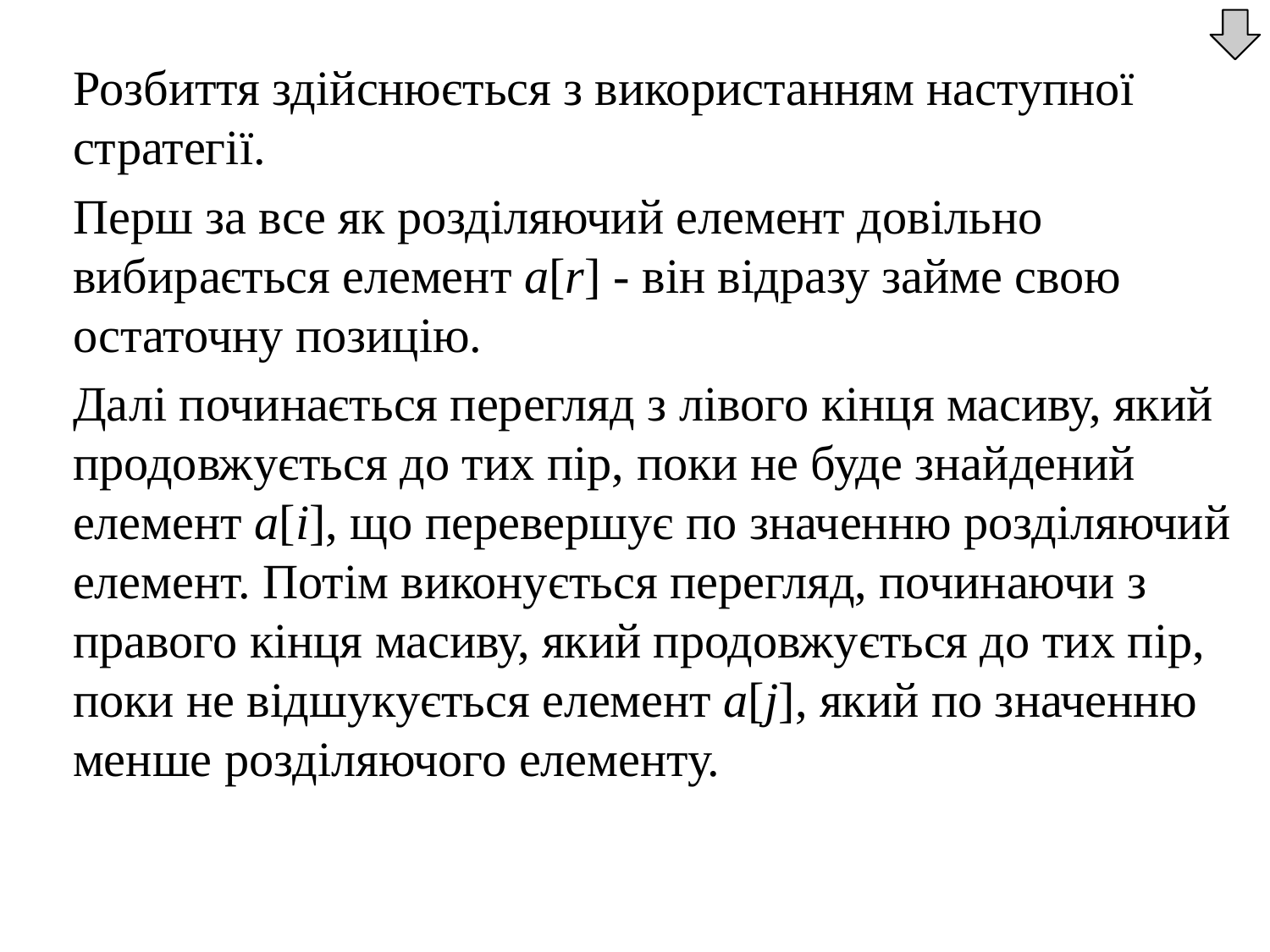

Розбиття здійснюється з використанням наступної стратегії.
	Перш за все як розділяючий елемент довільно вибирається елемент а[r] - він відразу займе свою остаточну позицію.
	Далі починається перегляд з лівого кінця масиву, який продовжується до тих пір, поки не буде знайдений елемент а[i], що перевершує по значенню розділяючий елемент. Потім виконується перегляд, починаючи з правого кінця масиву, який продовжується до тих пір, поки не відшукується елемент а[j], який по значенню менше розділяючого елементу.